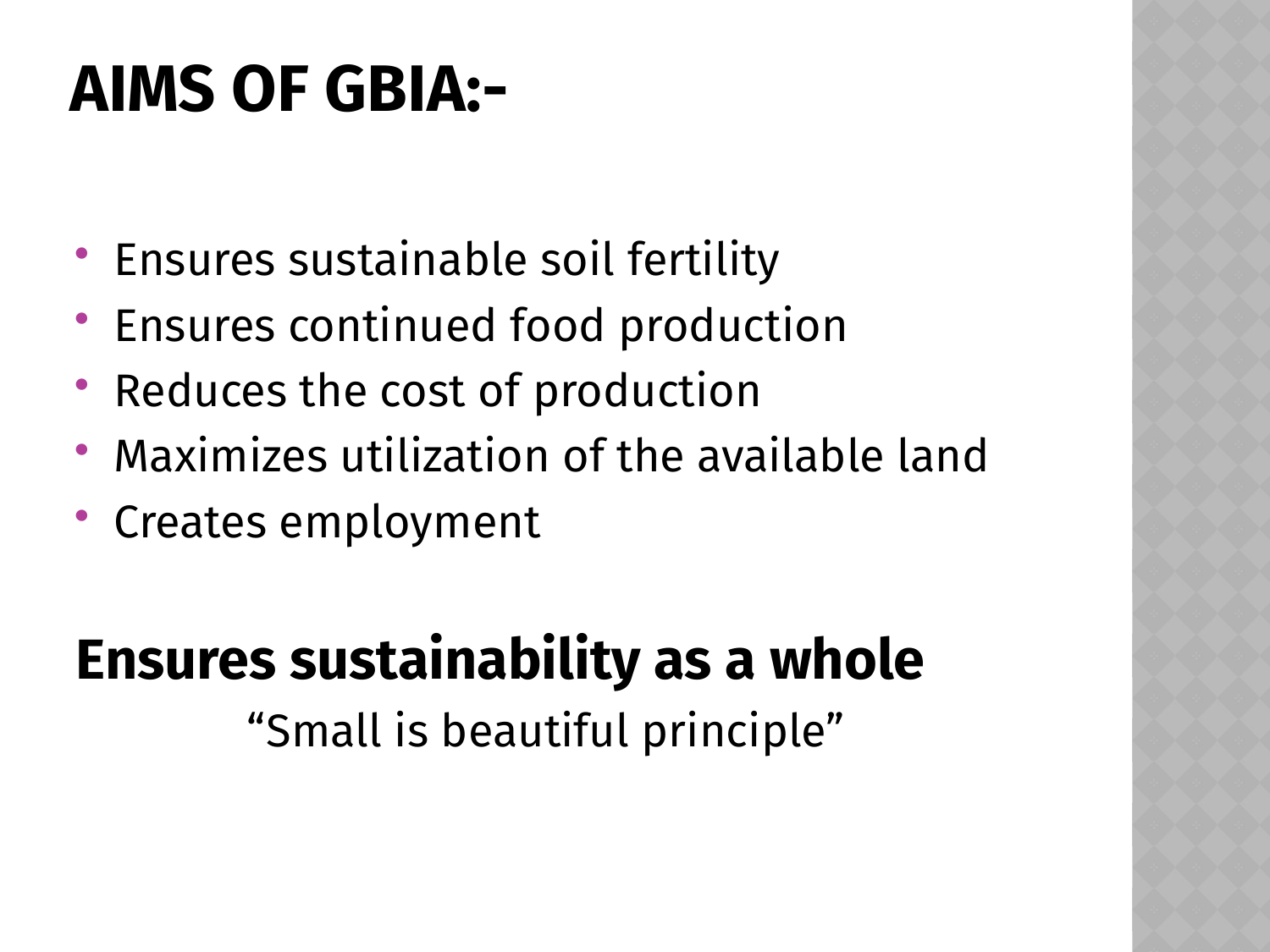

# Aims of GBIA:-
Ensures sustainable soil fertility
Ensures continued food production
Reduces the cost of production
Maximizes utilization of the available land
Creates employment

Ensures sustainability as a whole
              “Small is beautiful principle”